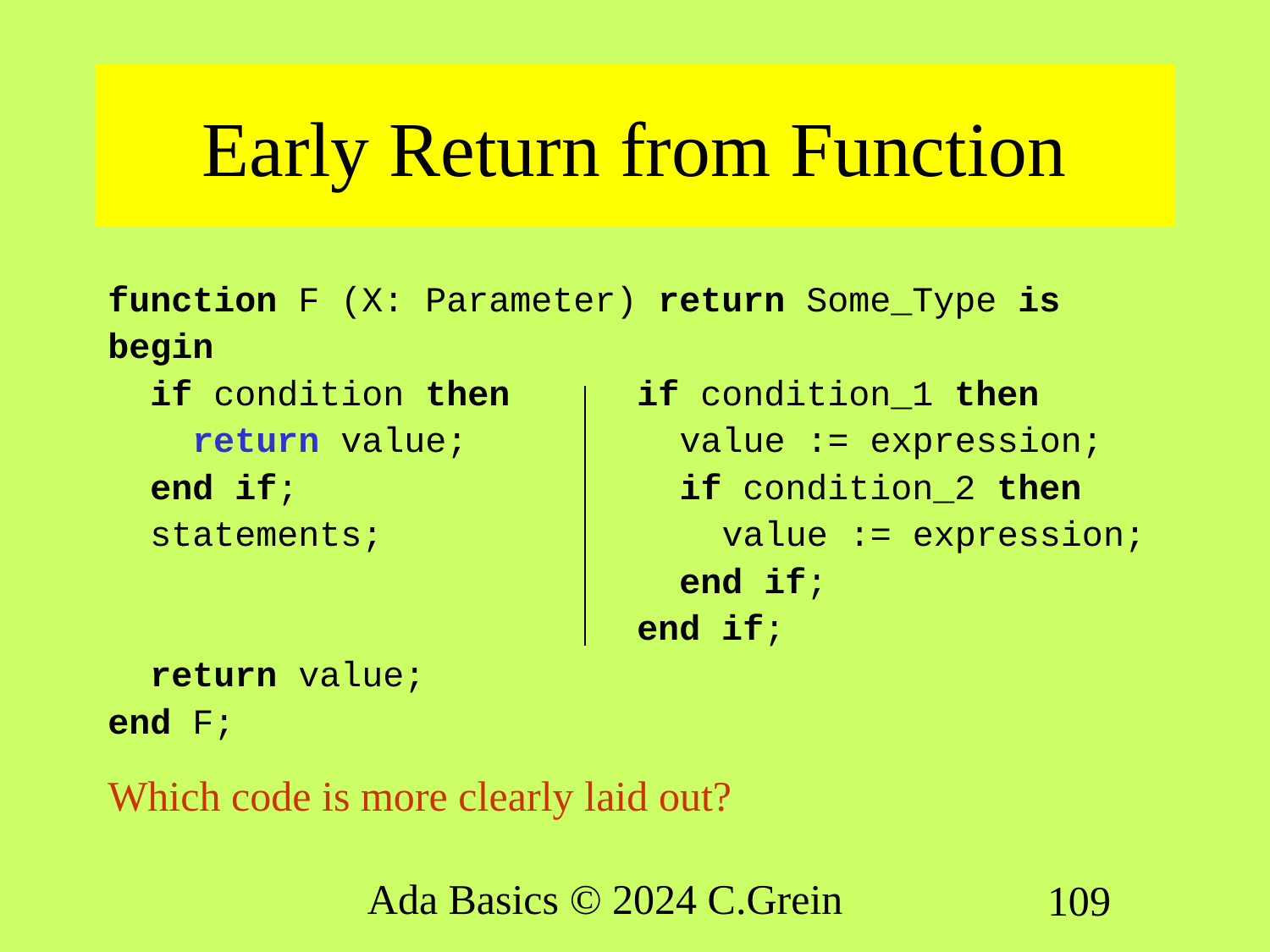

# Early Return from Function
function F (X: Parameter) return Some_Type is
begin
  if condition then      if condition_1 then
    return value;          value := expression;
  end if;                  if condition_2 then
  statements;                value := expression;
                           end if;
                         end if;
  return value;
end F;

Which code is more clearly laid out?
Ada Basics © 2024 C.Grein
109